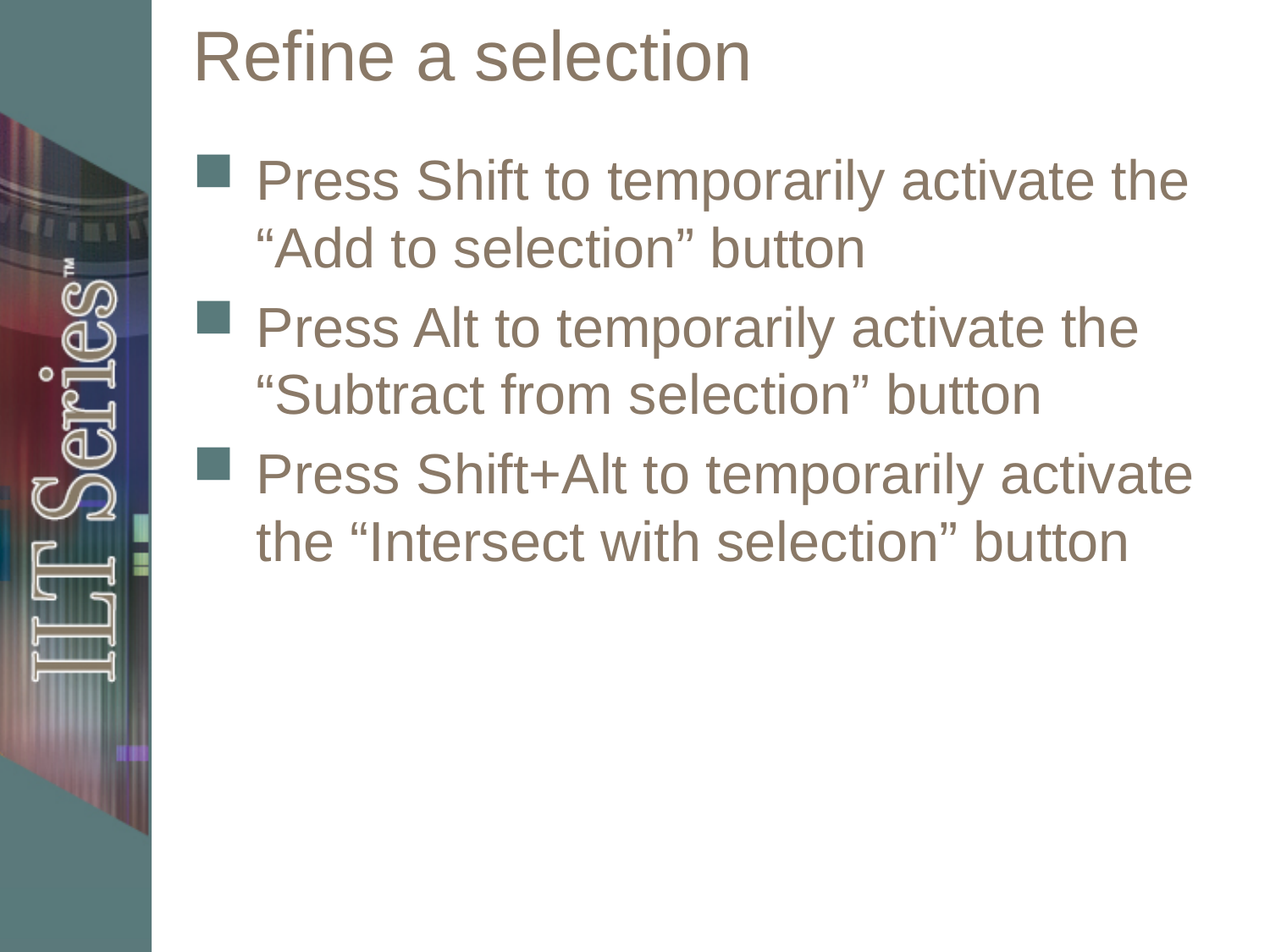

# Refine a selection
Press Shift to temporarily activate the “Add to selection” button
Press Alt to temporarily activate the “Subtract from selection” button
Press Shift+Alt to temporarily activate the “Intersect with selection” button